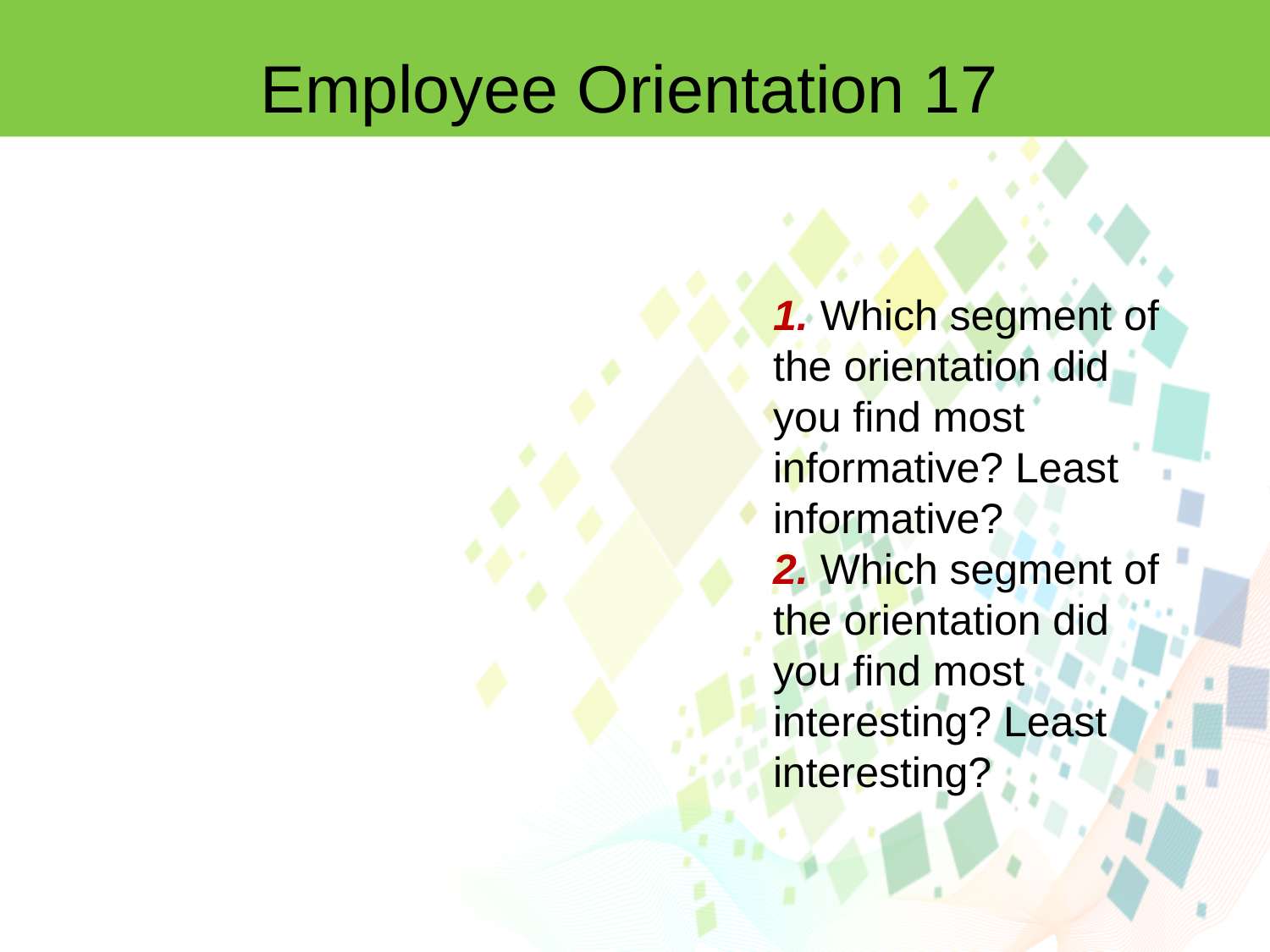

Employee Orientation 17
1. Which segment of the orientation did you find most informative? Least informative?
2. Which segment of the orientation did you find most interesting? Least interesting?